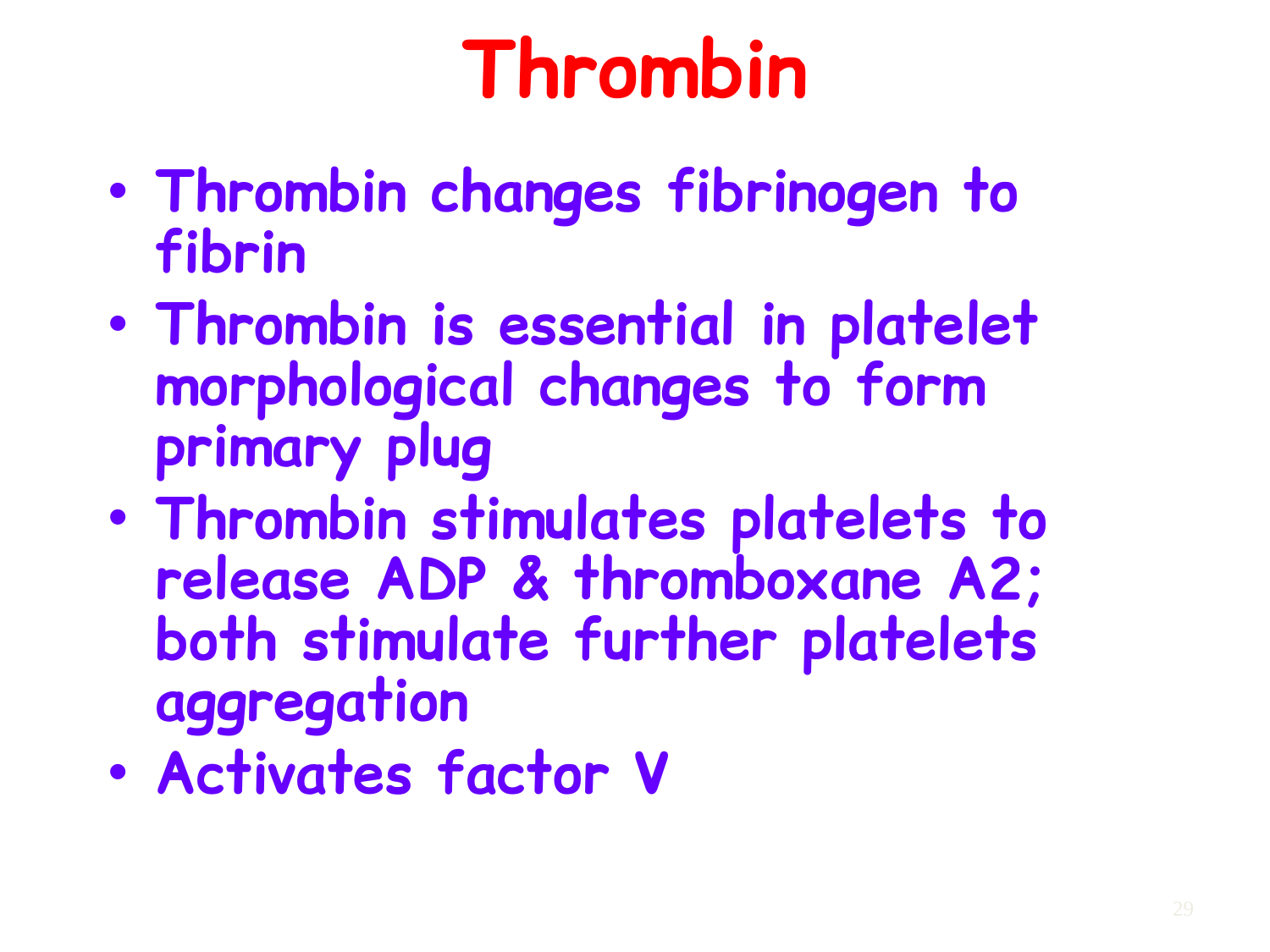

# Thrombin
Thrombin changes fibrinogen to fibrin
Thrombin is essential in platelet morphological changes to form primary plug
Thrombin stimulates platelets to release ADP & thromboxane A2; both stimulate further platelets aggregation
Activates factor V
29